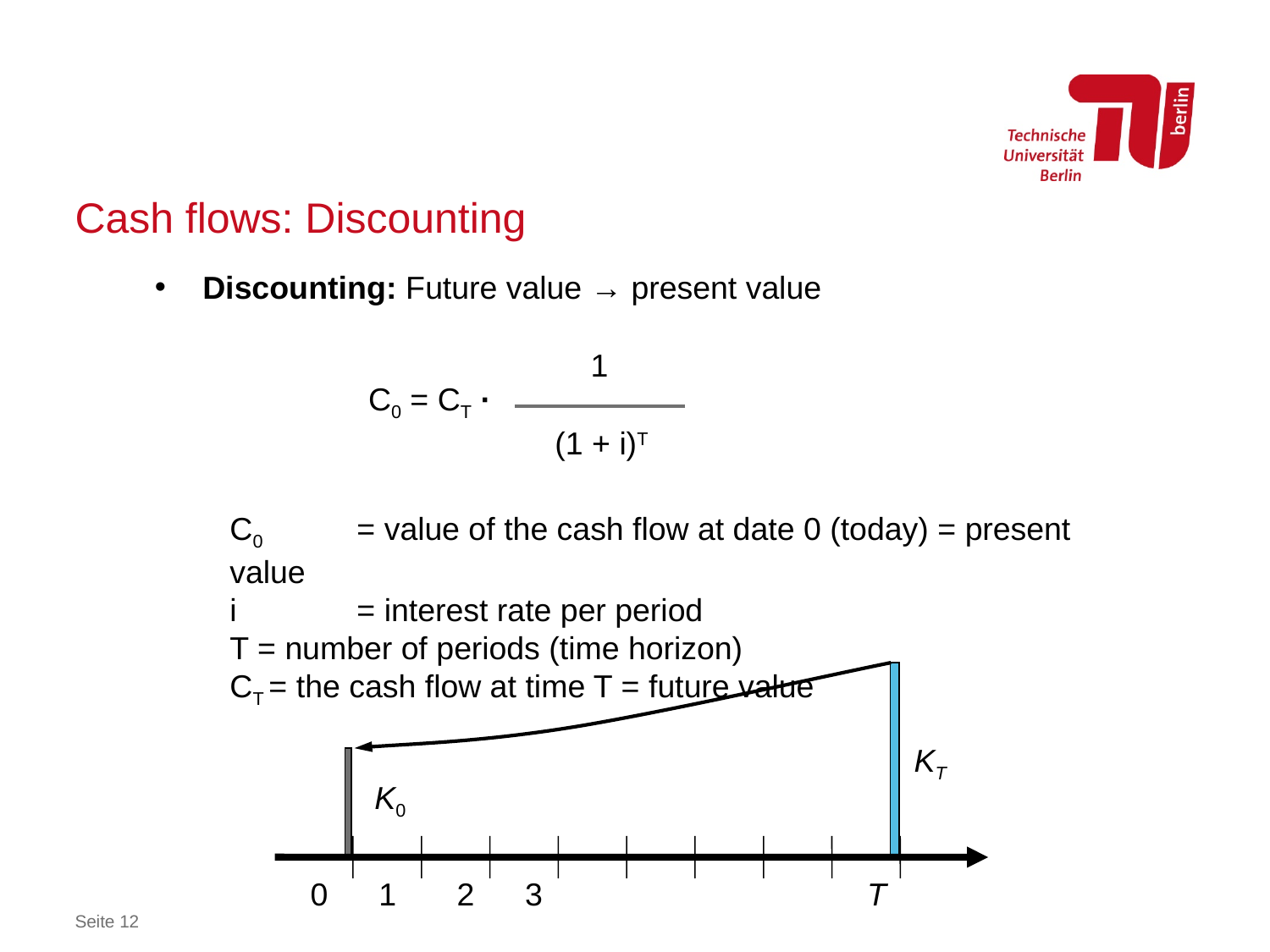

# Cash flows: Discounting
Discounting: Future value → present value

                                                 1
                        C0 = CT ·
                                             (1 + i)T

C0 	= value of the cash flow at date 0 (today) = present value
i 	= interest rate per period
T = number of periods (time horizon)
CT = the cash flow at time T = future value

KT

K0

0
1
2
3
T
Seite 12